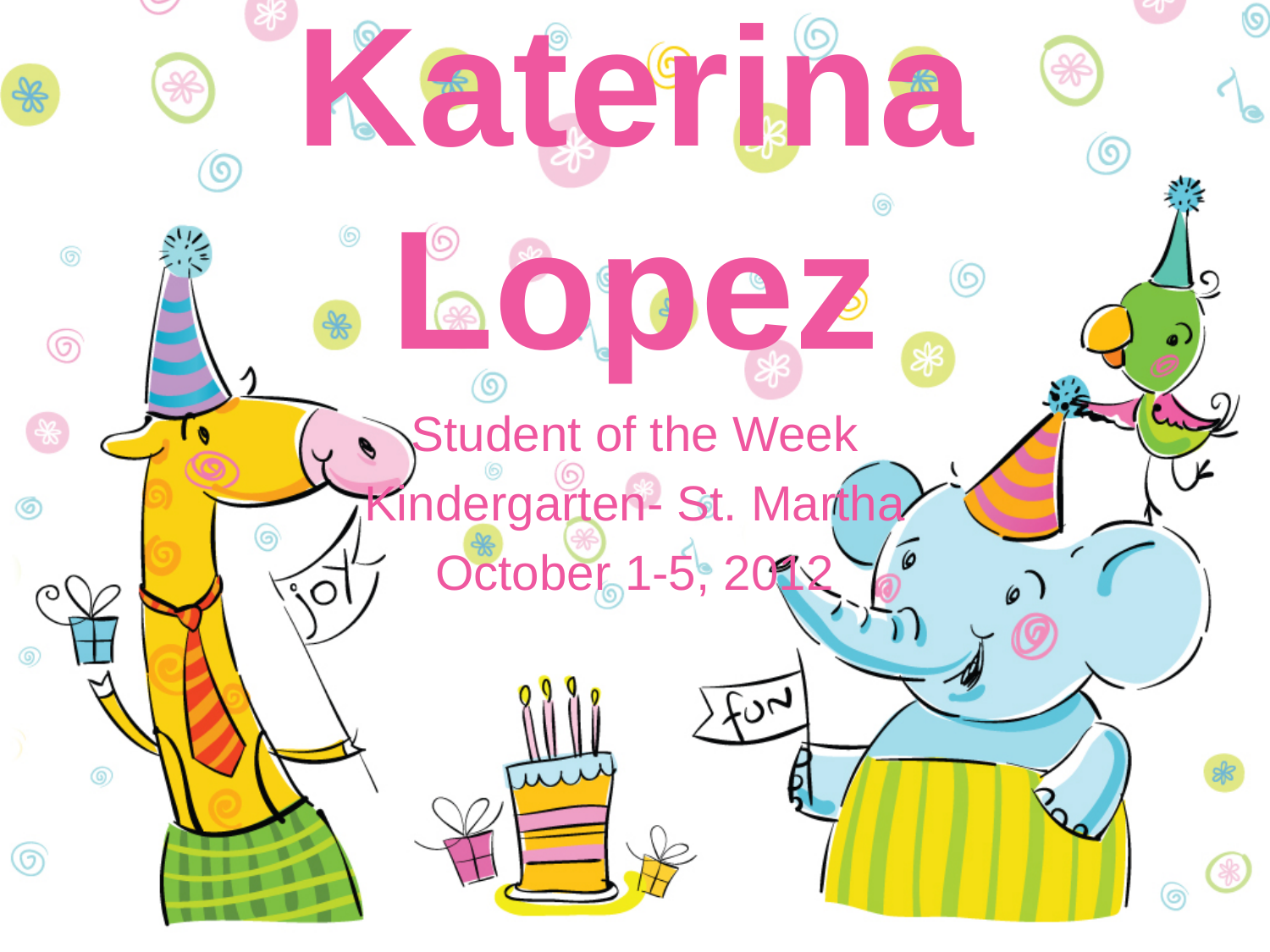

# Katerina Lopez
Student of the Week
Kindergarten- St. Martha
October 1-5, 2012